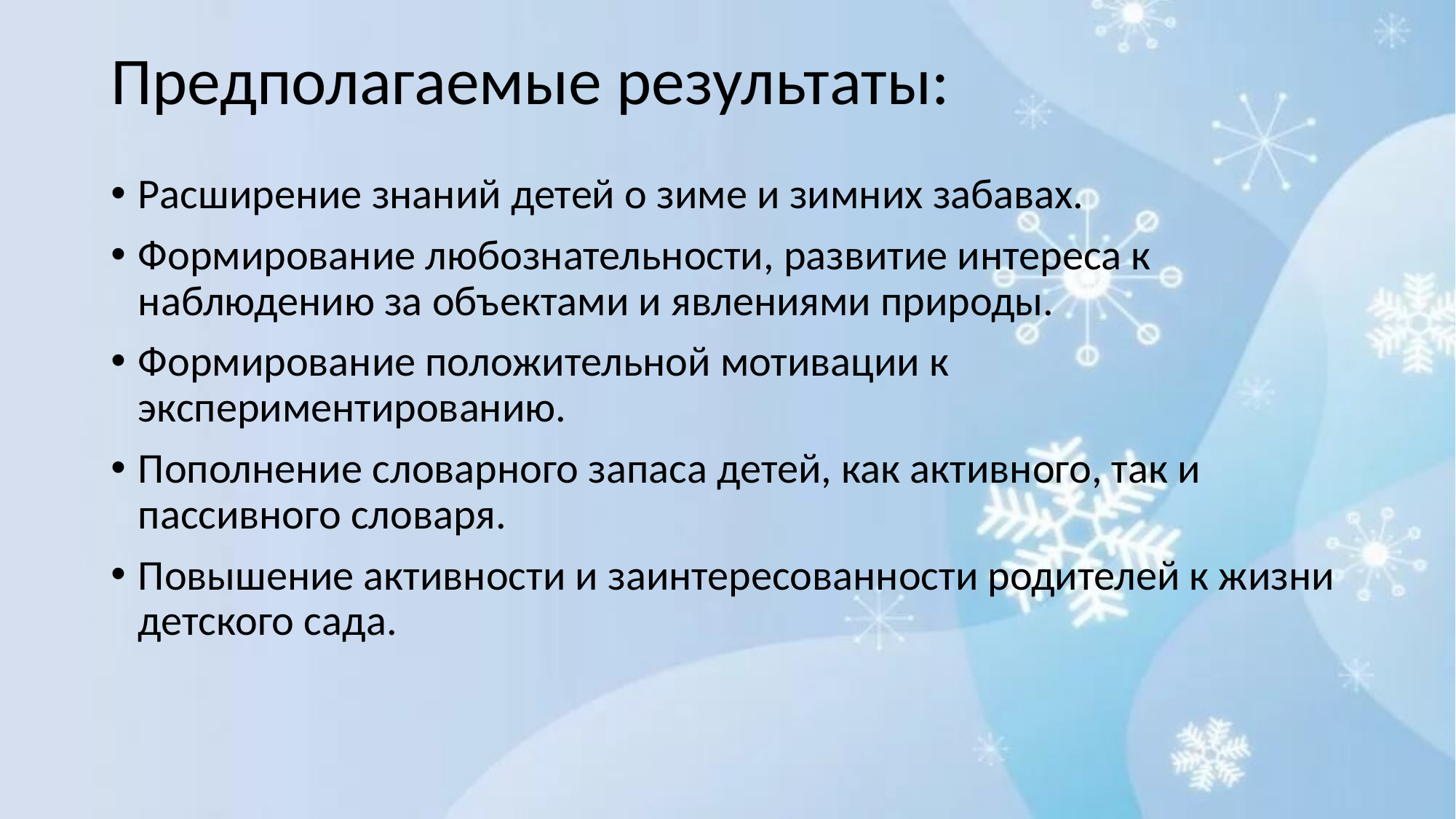

# Предполагаемые результаты:
Расширение знаний детей о зиме и зимних забавах.
Формирование любознательности, развитие интереса к наблюдению за объектами и явлениями природы.
Формирование положительной мотивации к экспериментированию.
Пополнение словарного запаса детей, как активного, так и пассивного словаря.
Повышение активности и заинтересованности родителей к жизни детского сада.